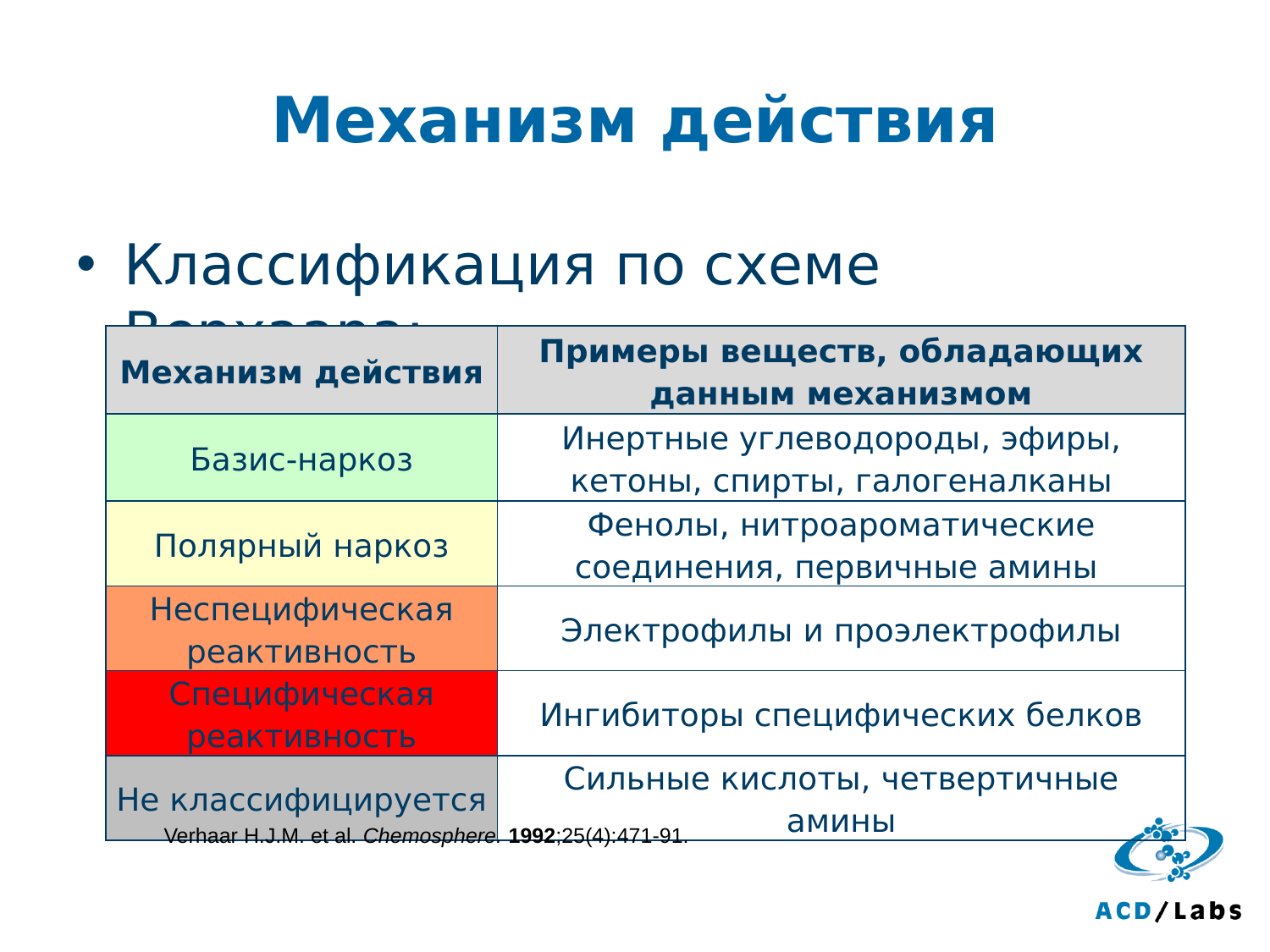

# Механизм действия
Классификация по схеме Верхаара:
| Механизм действия | Примеры веществ, обладающих данным механизмом |
| --- | --- |
| Базис-наркоз | Инертные углеводороды, эфиры, кетоны, спирты, галогеналканы |
| Полярный наркоз | Фенолы, нитроароматические соединения, первичные амины |
| Неспецифическая реактивность | Электрофилы и проэлектрофилы |
| Специфическая реактивность | Ингибиторы специфических белков |
| Не классифицируется | Сильные кислоты, четвертичные амины |
Verhaar H.J.M. et al. Chemosphere. 1992;25(4):471-91.